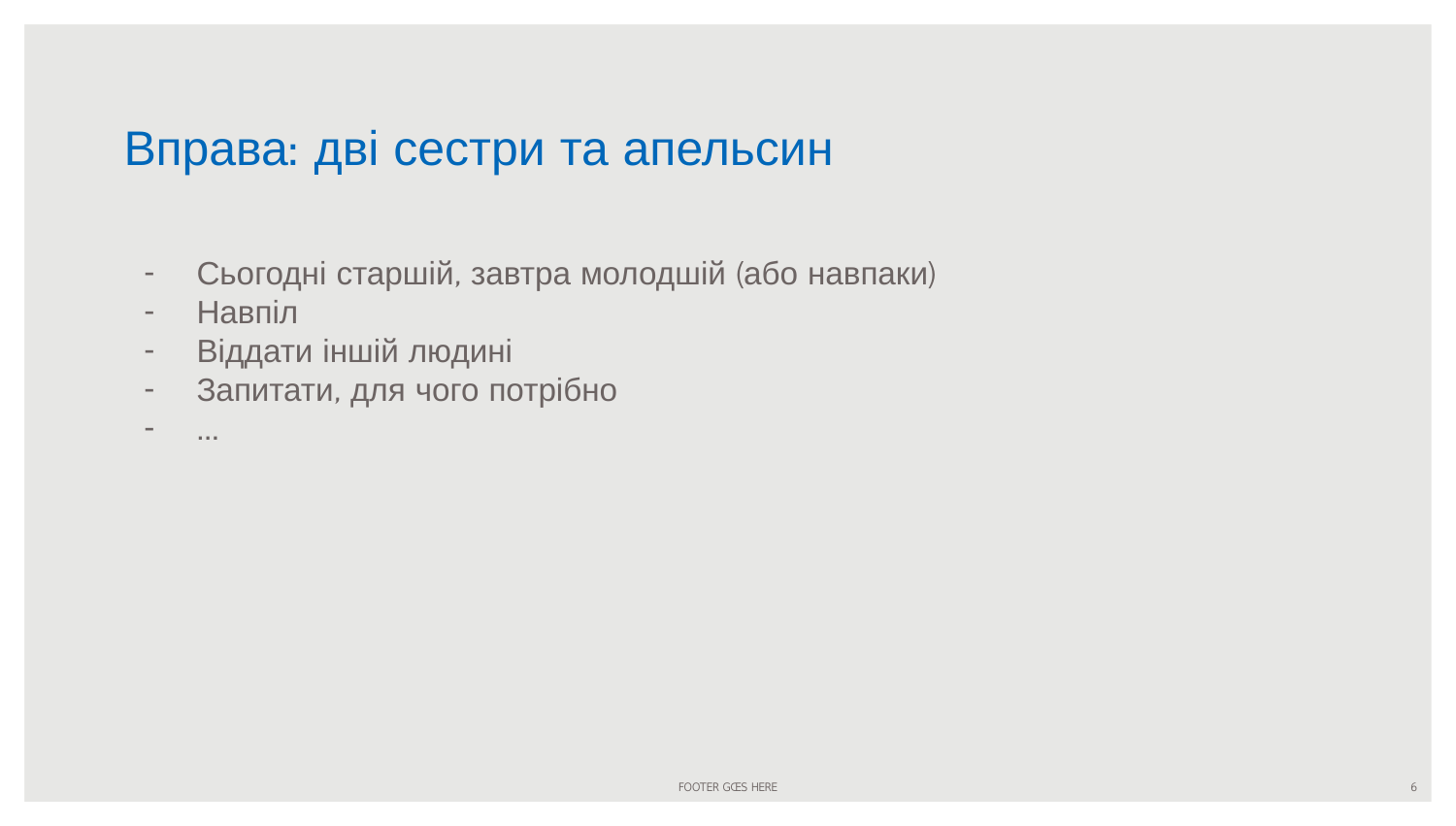

# Вправа: дві сестри та апельсин

Сьогодні старшій, завтра молодшій (або навпаки)
Навпіл
Віддати іншій людині
Запитати, для чого потрібно
…

FOOTER GOES HERE
6